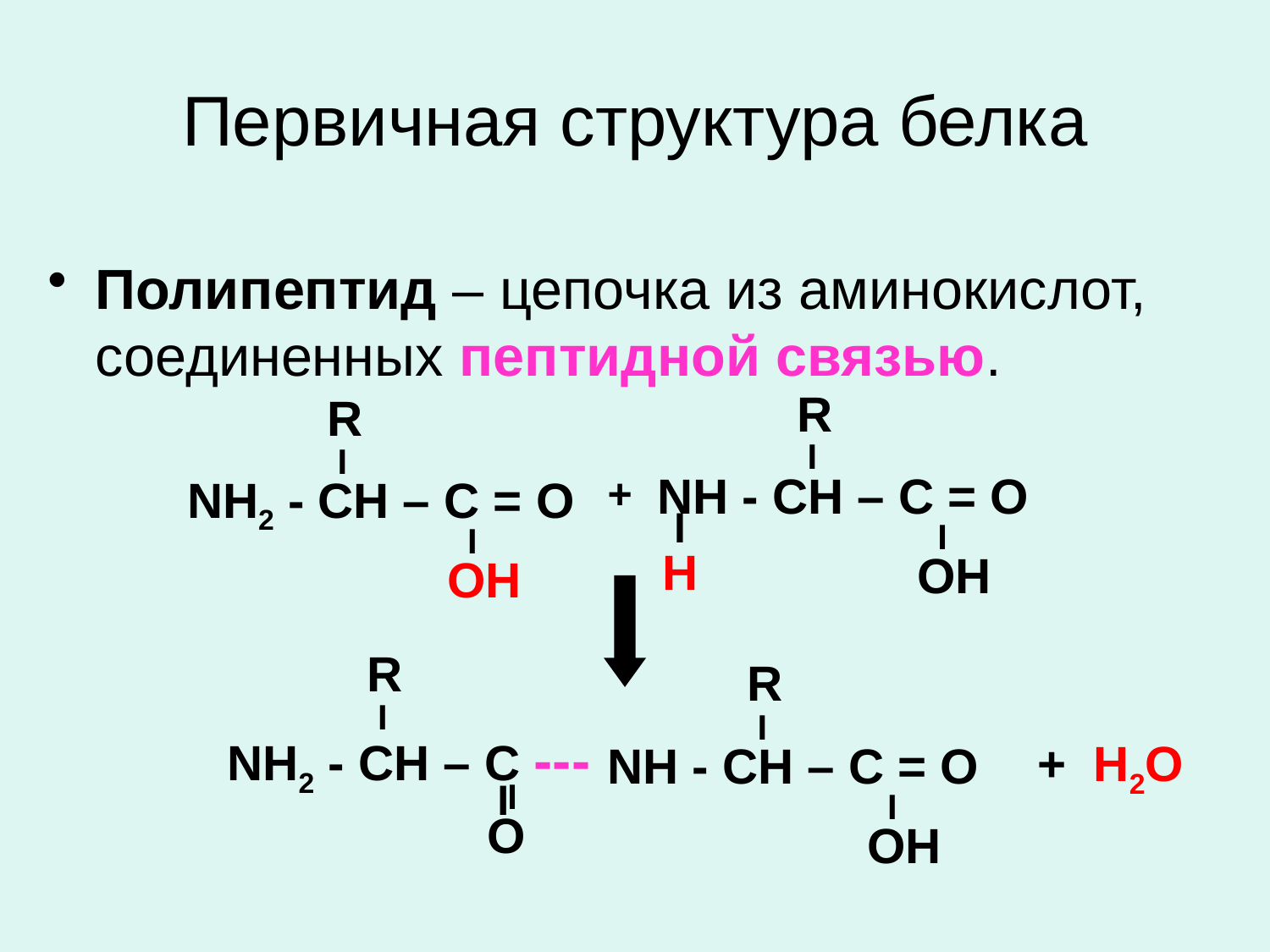

# Первичная структура белка
Полипептид – цепочка из аминокислот, соединенных пептидной связью.
R
I
NH - CH – C = O
I

OH

R
I
NH2 - CH – C = O
I

OH

+
I
H

R
I
NH2 - CH – C ---
I

O

R
I
NH - CH – C = O
I

OH

I
+  H2O